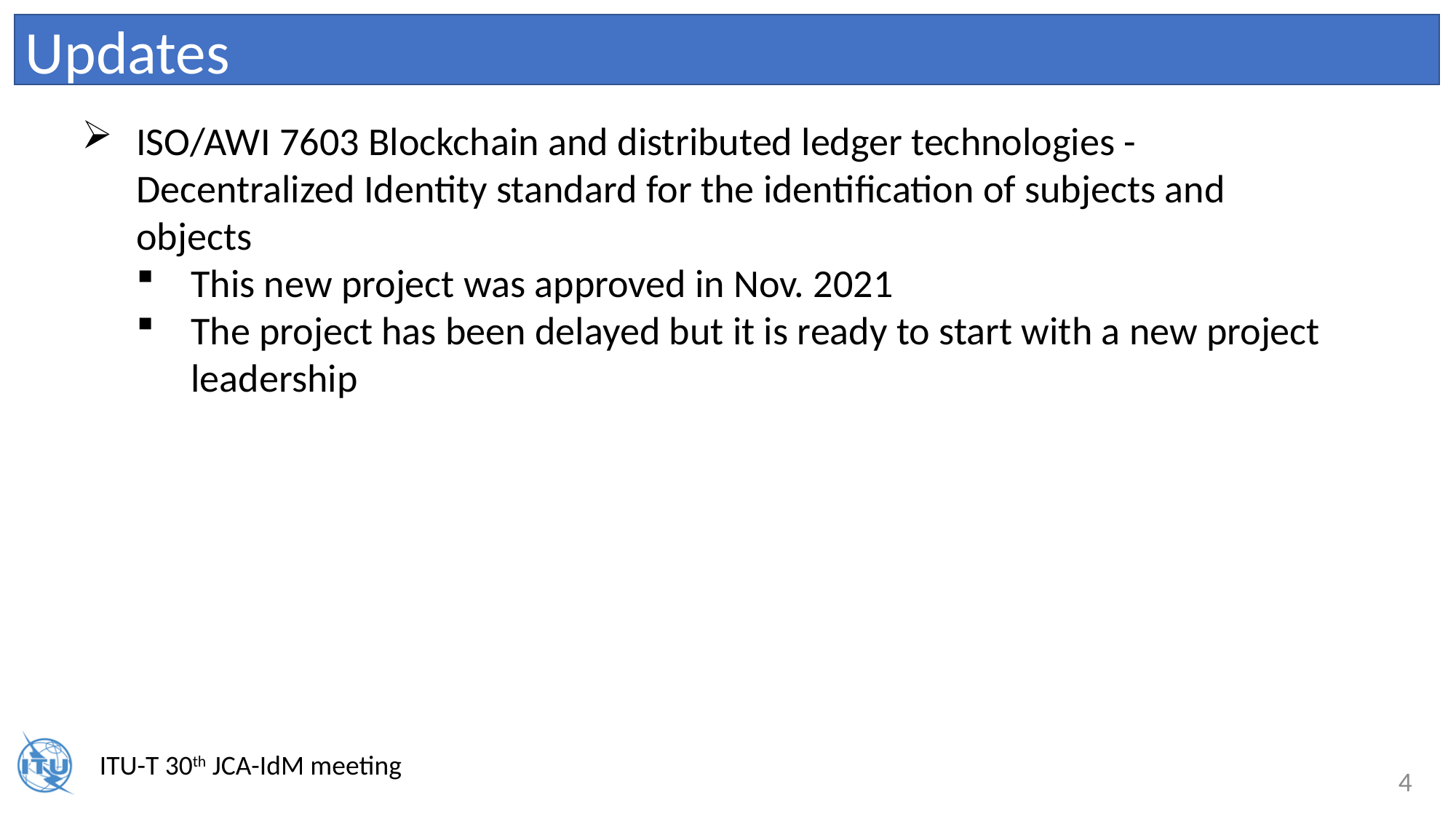

Updates
ISO/AWI 7603 Blockchain and distributed ledger technologies - Decentralized Identity standard for the identification of subjects and objects
This new project was approved in Nov. 2021
The project has been delayed but it is ready to start with a new project leadership

4